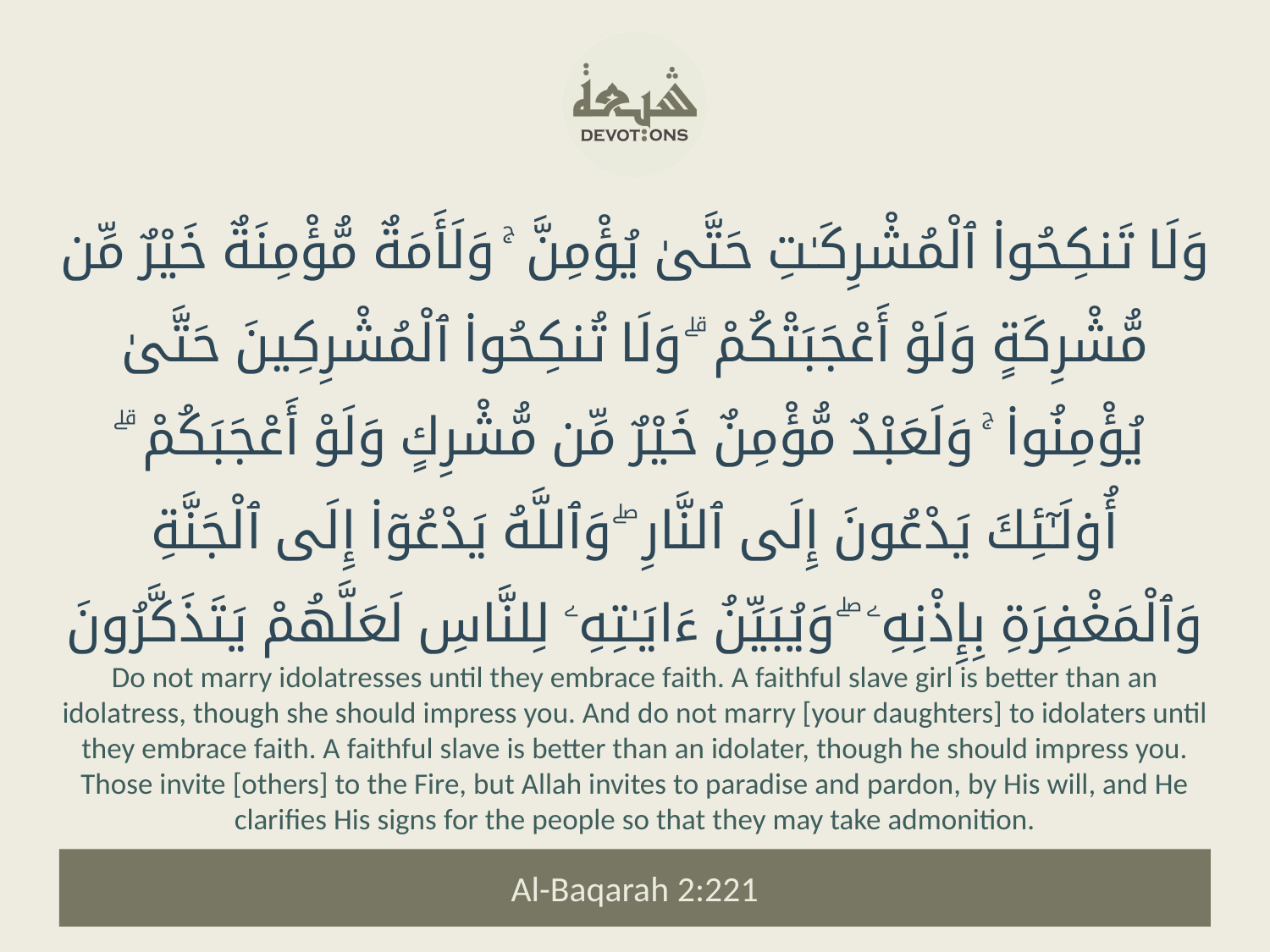

وَلَا تَنكِحُوا۟ ٱلْمُشْرِكَـٰتِ حَتَّىٰ يُؤْمِنَّ ۚ وَلَأَمَةٌ مُّؤْمِنَةٌ خَيْرٌ مِّن مُّشْرِكَةٍ وَلَوْ أَعْجَبَتْكُمْ ۗ وَلَا تُنكِحُوا۟ ٱلْمُشْرِكِينَ حَتَّىٰ يُؤْمِنُوا۟ ۚ وَلَعَبْدٌ مُّؤْمِنٌ خَيْرٌ مِّن مُّشْرِكٍ وَلَوْ أَعْجَبَكُمْ ۗ أُو۟لَـٰٓئِكَ يَدْعُونَ إِلَى ٱلنَّارِ ۖ وَٱللَّهُ يَدْعُوٓا۟ إِلَى ٱلْجَنَّةِ وَٱلْمَغْفِرَةِ بِإِذْنِهِۦ ۖ وَيُبَيِّنُ ءَايَـٰتِهِۦ لِلنَّاسِ لَعَلَّهُمْ يَتَذَكَّرُونَ
Do not marry idolatresses until they embrace faith. A faithful slave girl is better than an idolatress, though she should impress you. And do not marry [your daughters] to idolaters until they embrace faith. A faithful slave is better than an idolater, though he should impress you. Those invite [others] to the Fire, but Allah invites to paradise and pardon, by His will, and He clarifies His signs for the people so that they may take admonition.
Al-Baqarah 2:221